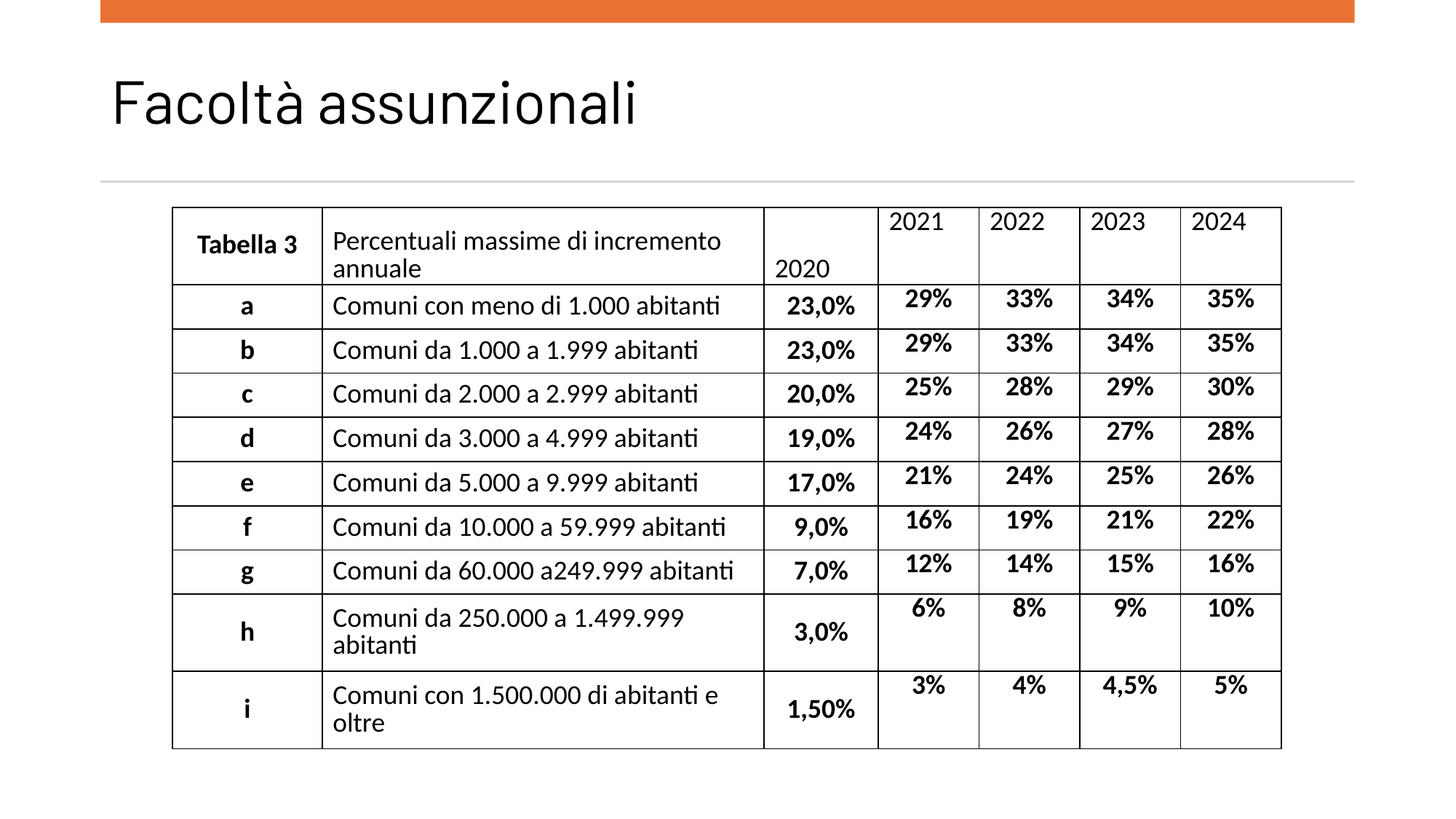

# Facoltà assunzionali

| Tabella 3 | Percentuali massime di incremento annuale | 2020 | 2021 | 2022 | 2023 | 2024 |
| --- | --- | --- | --- | --- | --- | --- |
| a | Comuni con meno di 1.000 abitanti | 23,0% | 29% | 33% | 34% | 35% |
| b | Comuni da 1.000 a 1.999 abitanti | 23,0% | 29% | 33% | 34% | 35% |
| c | Comuni da 2.000 a 2.999 abitanti | 20,0% | 25% | 28% | 29% | 30% |
| d | Comuni da 3.000 a 4.999 abitanti | 19,0% | 24% | 26% | 27% | 28% |
| e | Comuni da 5.000 a 9.999 abitanti | 17,0% | 21% | 24% | 25% | 26% |
| f | Comuni da 10.000 a 59.999 abitanti | 9,0% | 16% | 19% | 21% | 22% |
| g | Comuni da 60.000 a249.999 abitanti | 7,0% | 12% | 14% | 15% | 16% |
| h | Comuni da 250.000 a 1.499.999 abitanti | 3,0% | 6% | 8% | 9% | 10% |
| i | Comuni con 1.500.000 di abitanti e oltre | 1,50% | 3% | 4% | 4,5% | 5% |